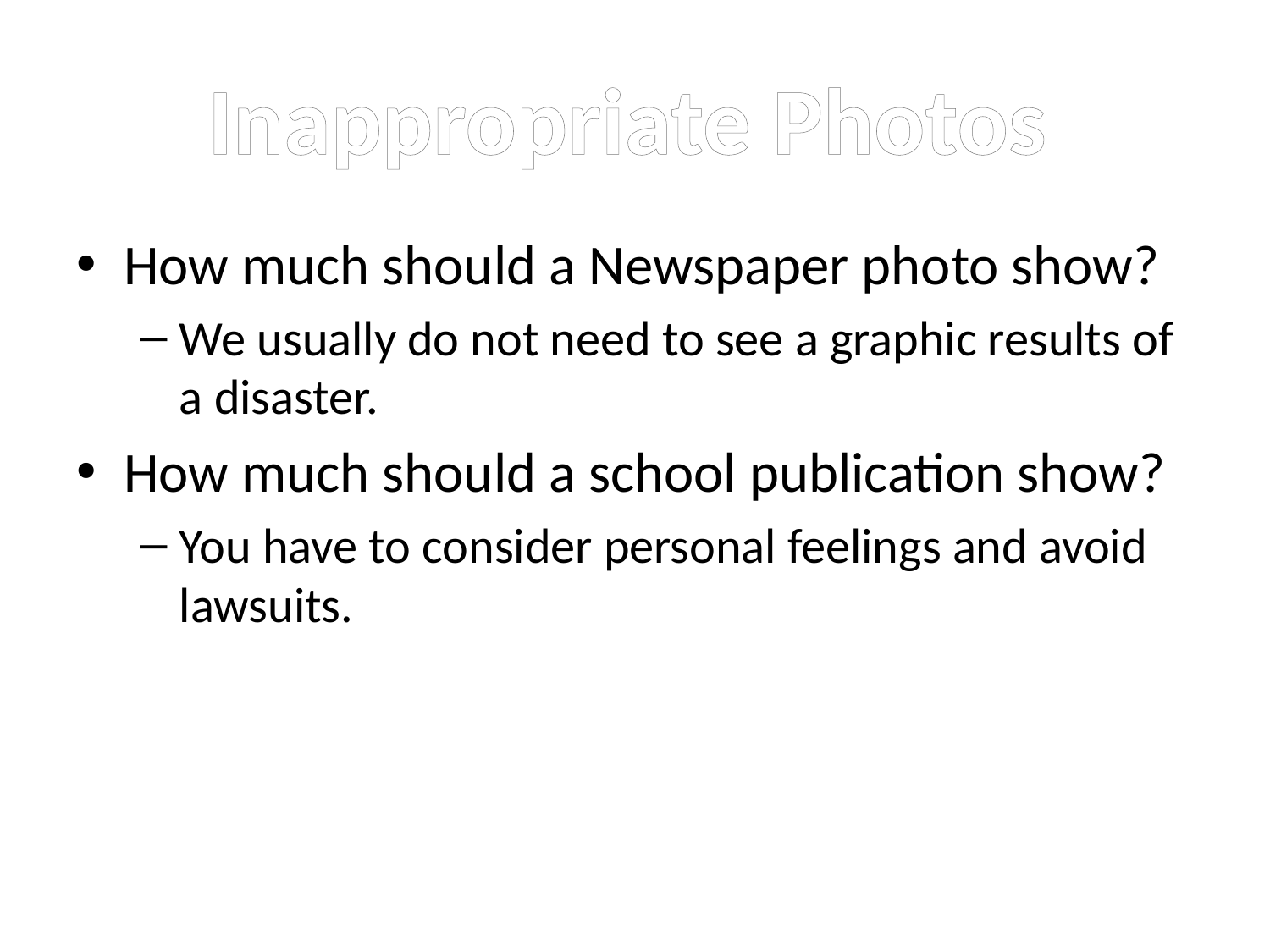

Inappropriate Photos
How much should a Newspaper photo show?
We usually do not need to see a graphic results of a disaster.
How much should a school publication show?
You have to consider personal feelings and avoid lawsuits.